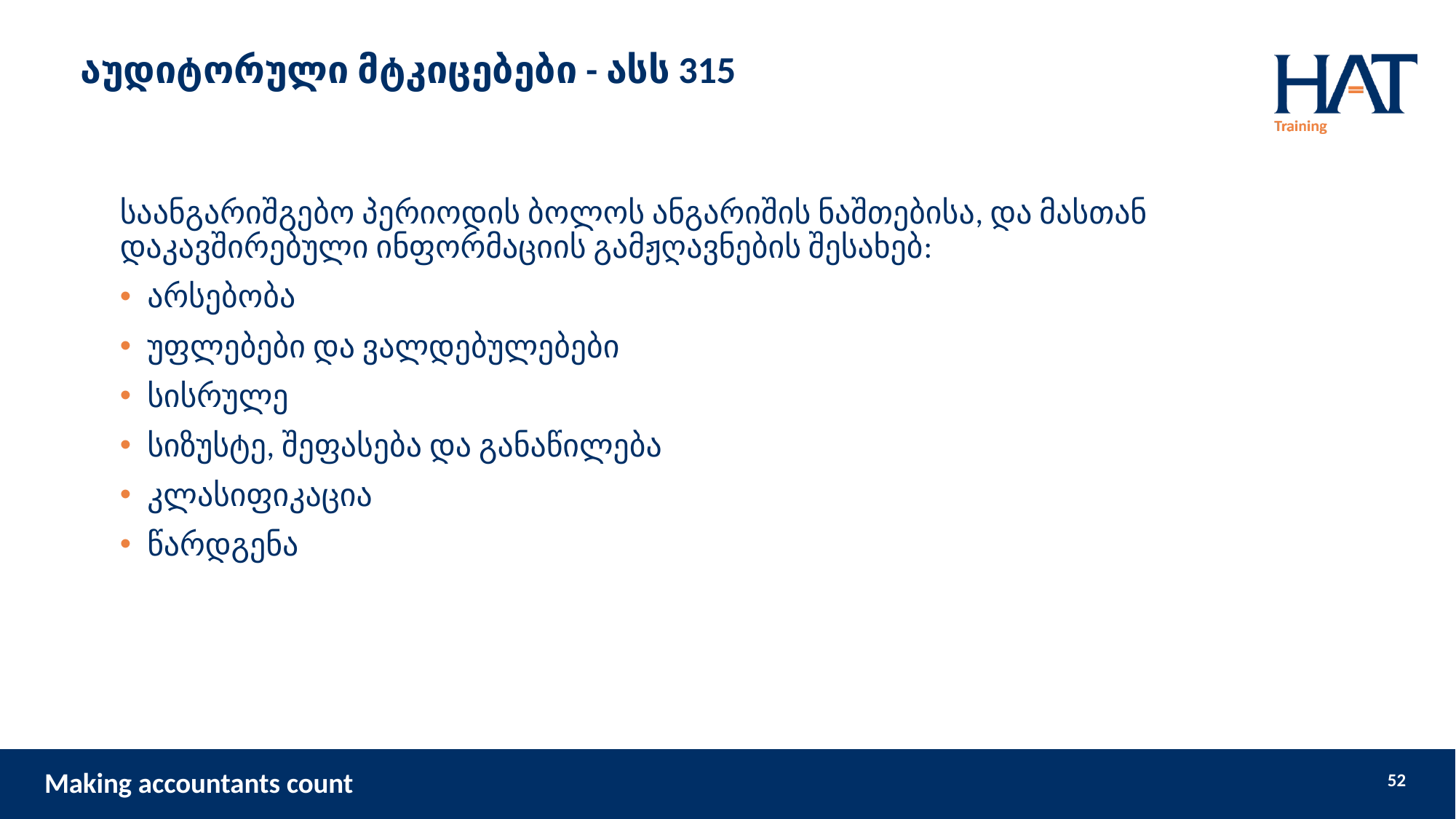

# აუდიტორული მტკიცებები - ასს 315
საანგარიშგებო პერიოდის ბოლოს ანგარიშის ნაშთებისა, და მასთან დაკავშირებული ინფორმაციის გამჟღავნების შესახებ:
არსებობა
უფლებები და ვალდებულებები
სისრულე
სიზუსტე, შეფასება და განაწილება
კლასიფიკაცია
წარდგენა

52